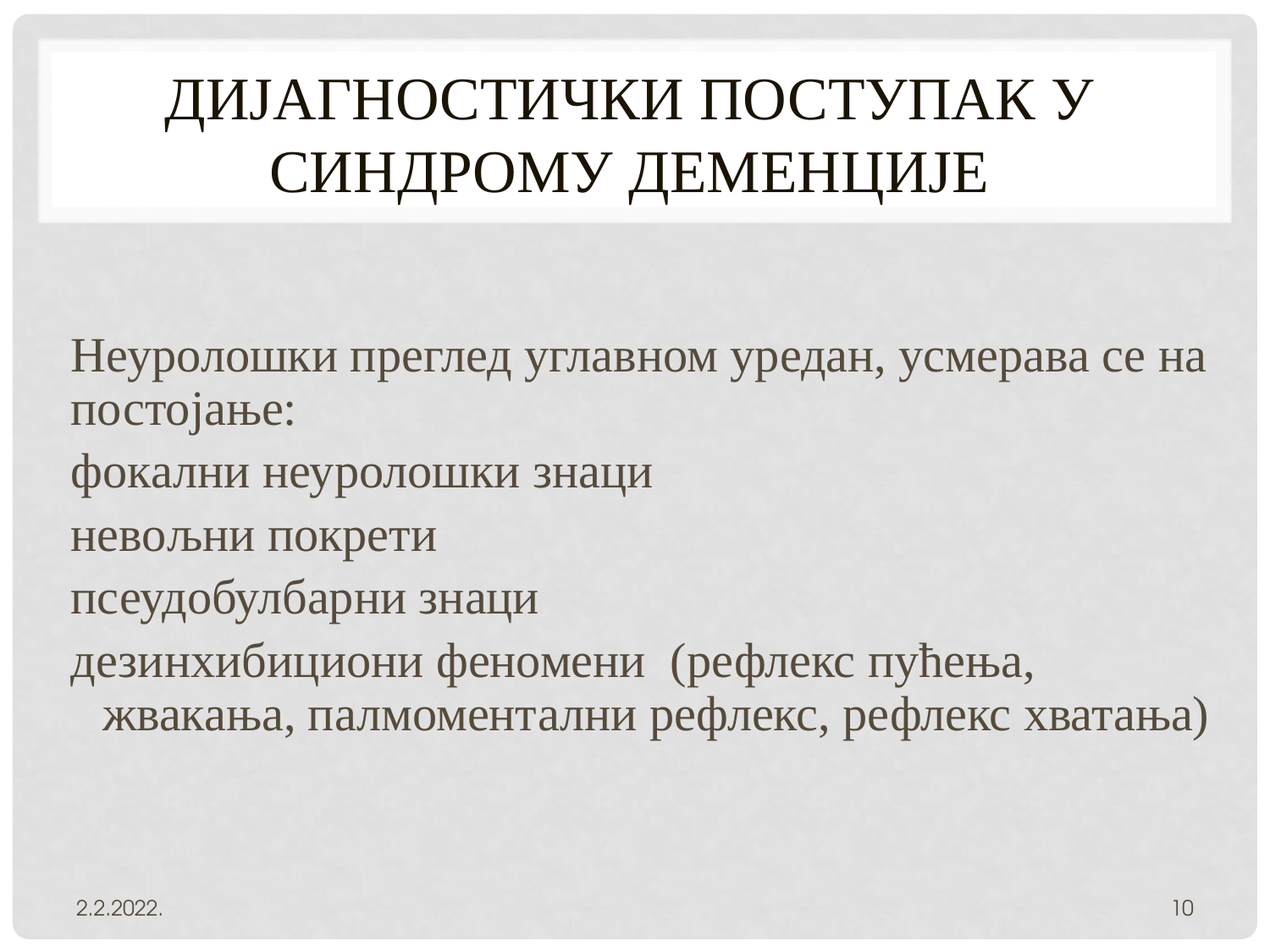

# ДИЈАГНОСТИЧКИ ПОСТУПАК у синдрому деменције

Неуролошки преглед углавном уредан, усмерава се на постојање:
фокални неуролошки знаци
невољни покрети
псеудобулбарни знаци
дезинхибициони феномени  (рефлекс пућења, жвакања, палмоментални рефлекс, рефлекс хватања)

2.2.2022.
10